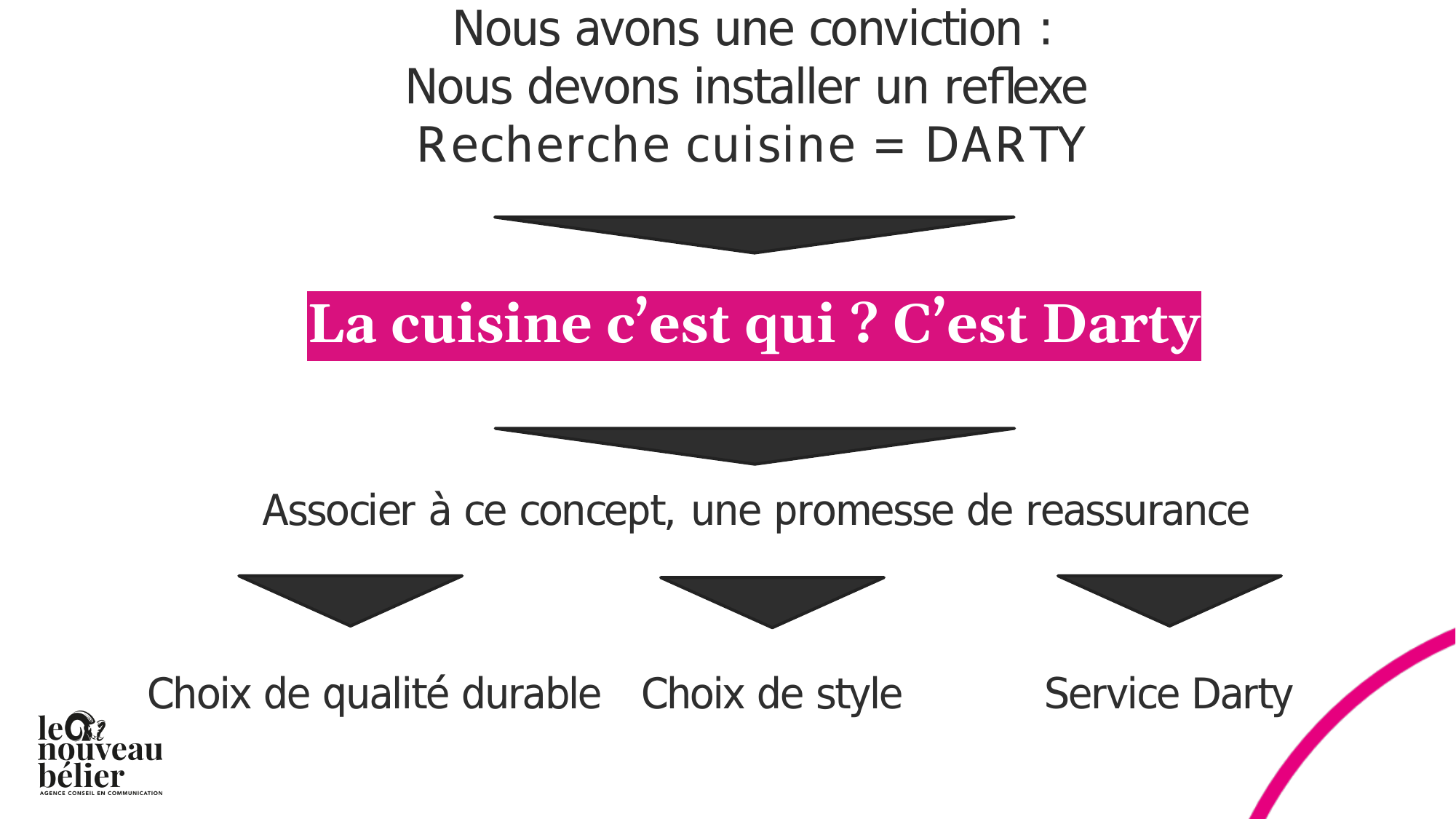

Nous avons une conviction :
Nous devons installer un reflexe
Recherche cuisine = DARTY

La cuisine c’est qui ? C’est Darty
Associer à ce concept, une promesse de reassurance

Choix de qualité durable
Choix de style
Service Darty
2 expressions envisagées